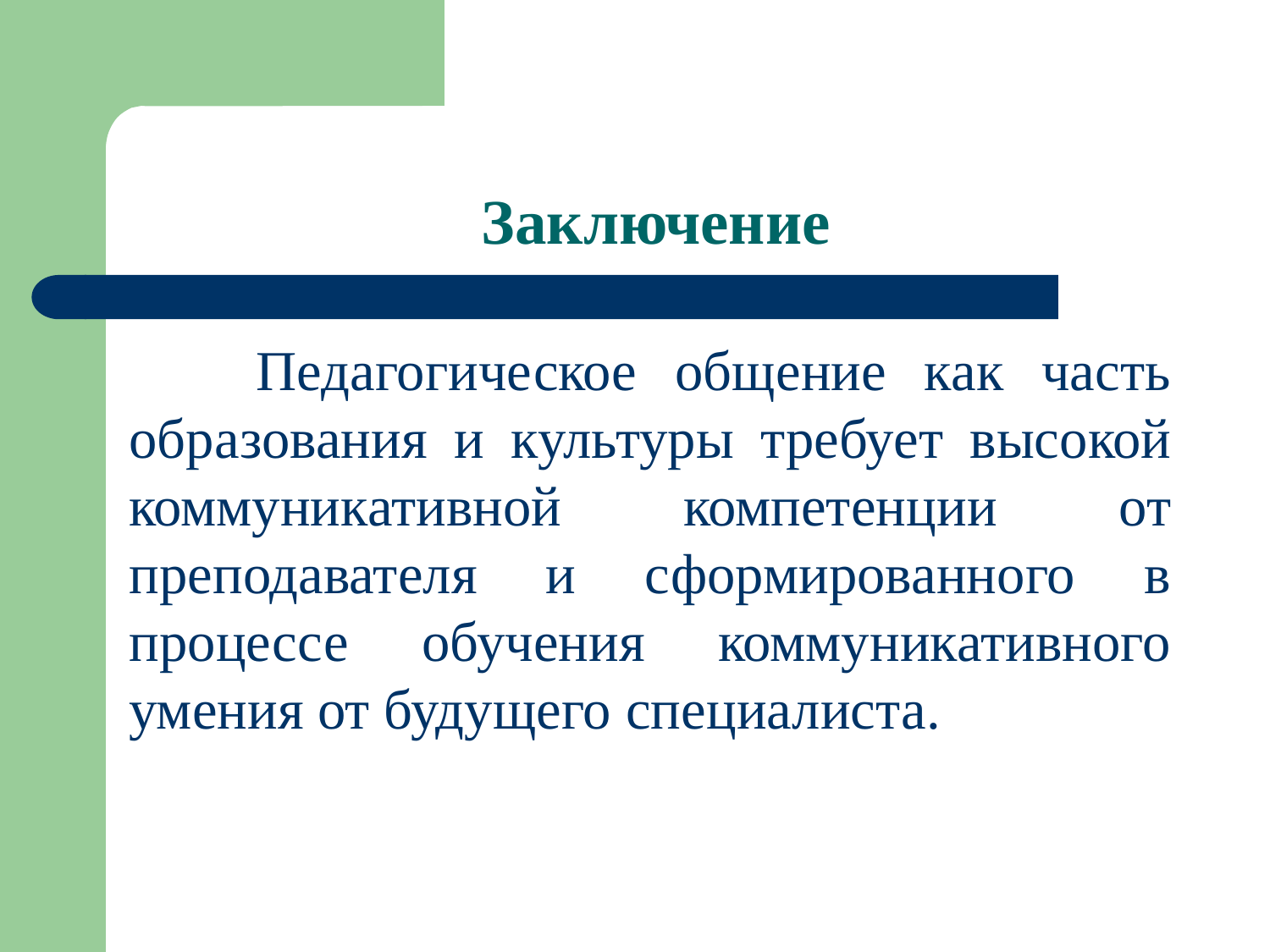

# Заключение
	Педагогическое общение как часть образования и культуры требует высокой коммуникативной компетенции от преподавателя и сформированного в процессе обучения коммуникативного умения от будущего специалиста.